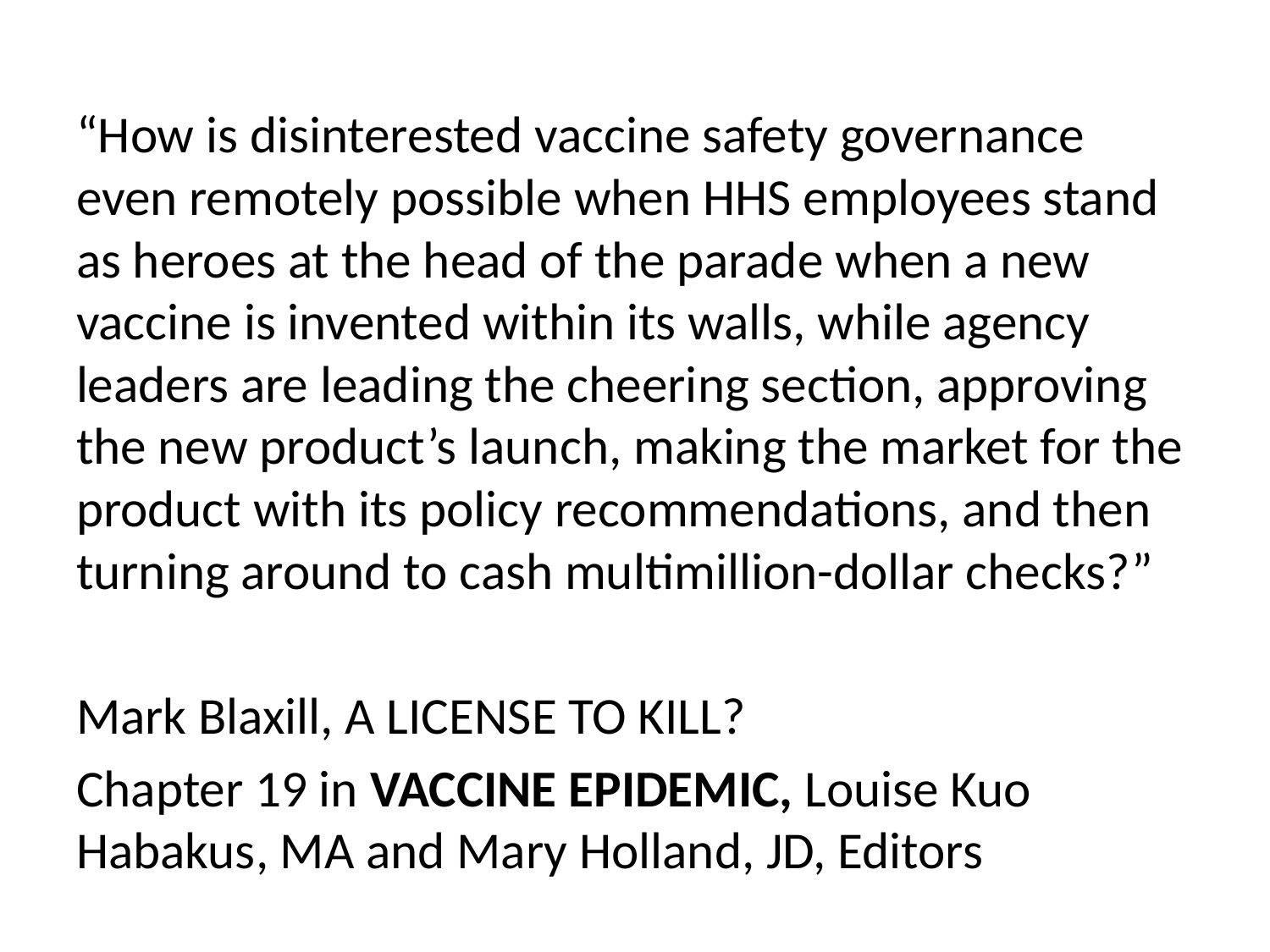

“How is disinterested vaccine safety governance even remotely possible when HHS employees stand as heroes at the head of the parade when a new vaccine is invented within its walls, while agency leaders are leading the cheering section, approving the new product’s launch, making the market for the product with its policy recommendations, and then turning around to cash multimillion-dollar checks?”

Mark Blaxill, A LICENSE TO KILL?
Chapter 19 in VACCINE EPIDEMIC, Louise Kuo Habakus, MA and Mary Holland, JD, Editors